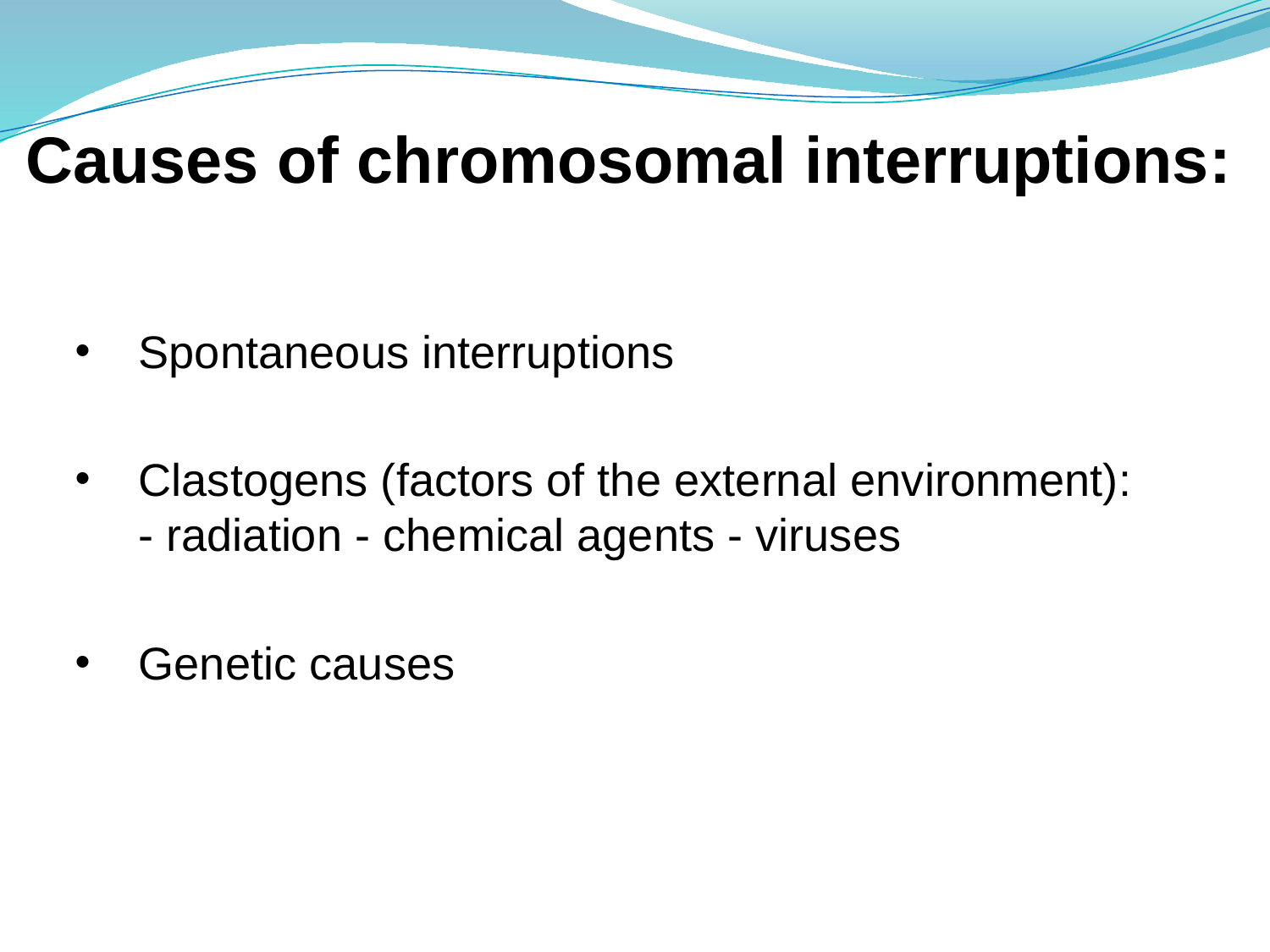

# Causes of chromosomal interruptions:
Spontaneous interruptions

Clastogens (factors of the external environment): - radiation - chemical agents - viruses

Genetic causes